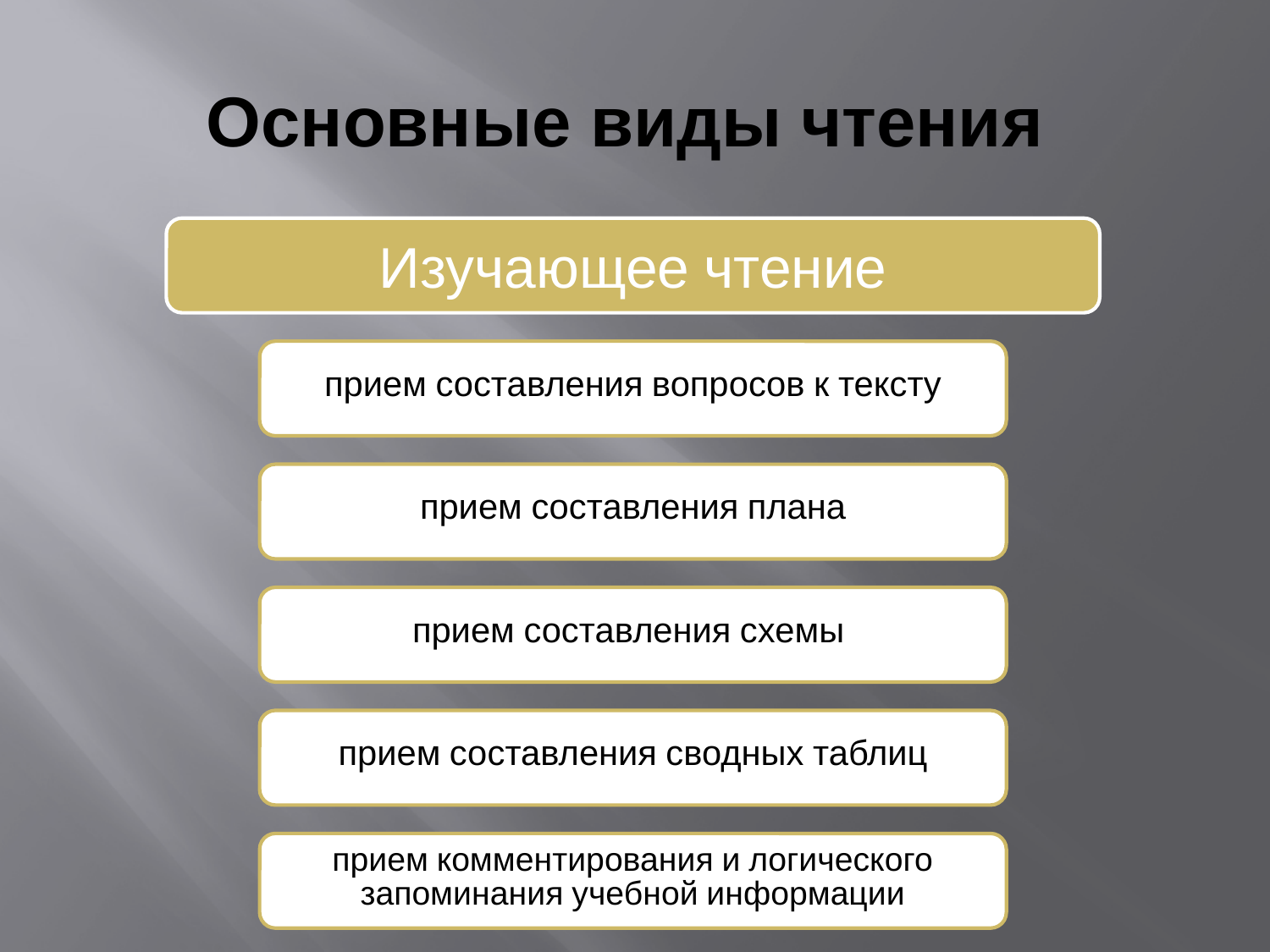

# Основные виды чтения
Изучающее чтение
прием составления вопросов к тексту
прием составления плана
прием составления схемы
прием составления сводных таблиц
прием комментирования и логического запоминания учебной информации